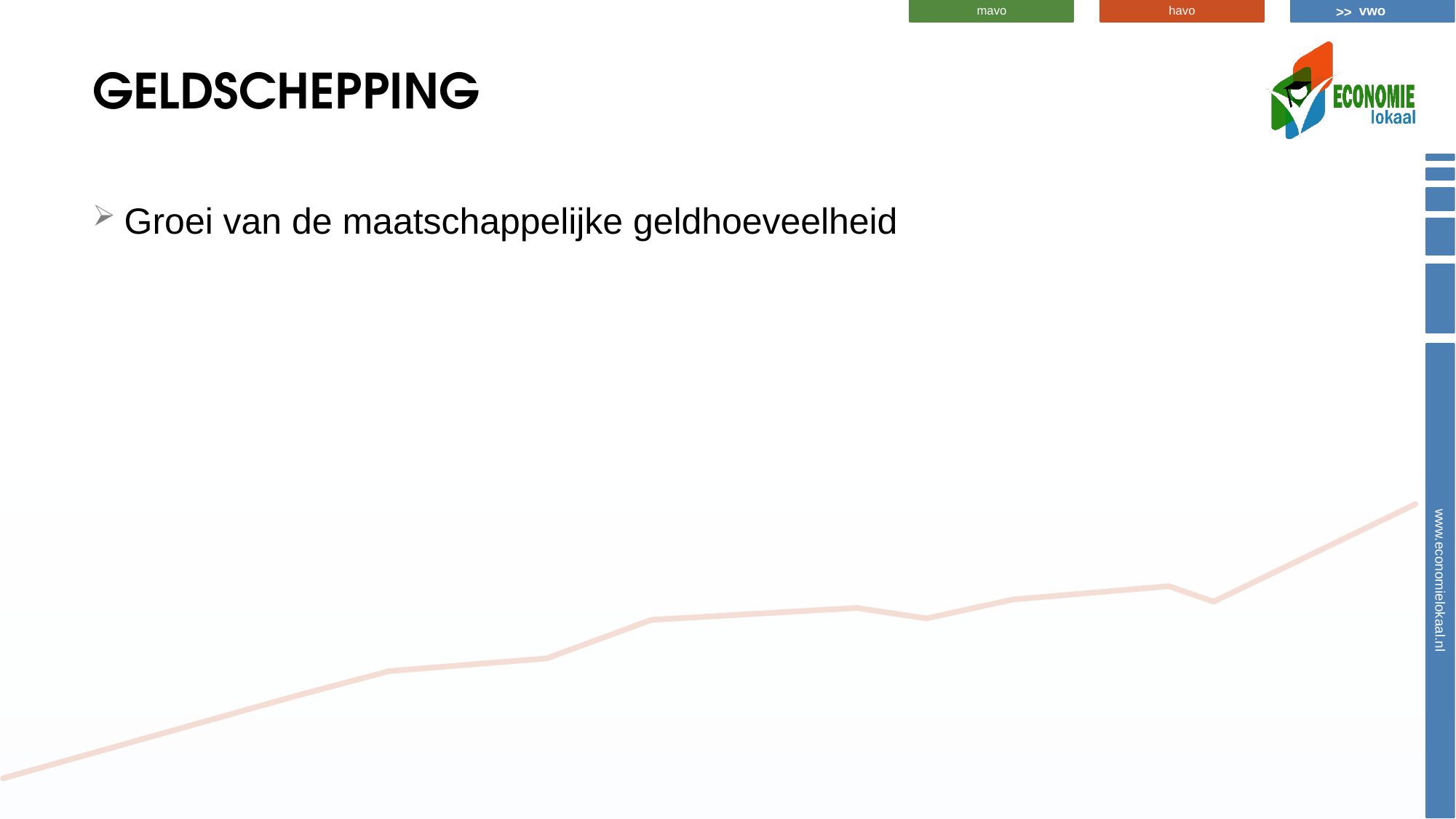

# Geldschepping
Groei van de maatschappelijke geldhoeveelheid